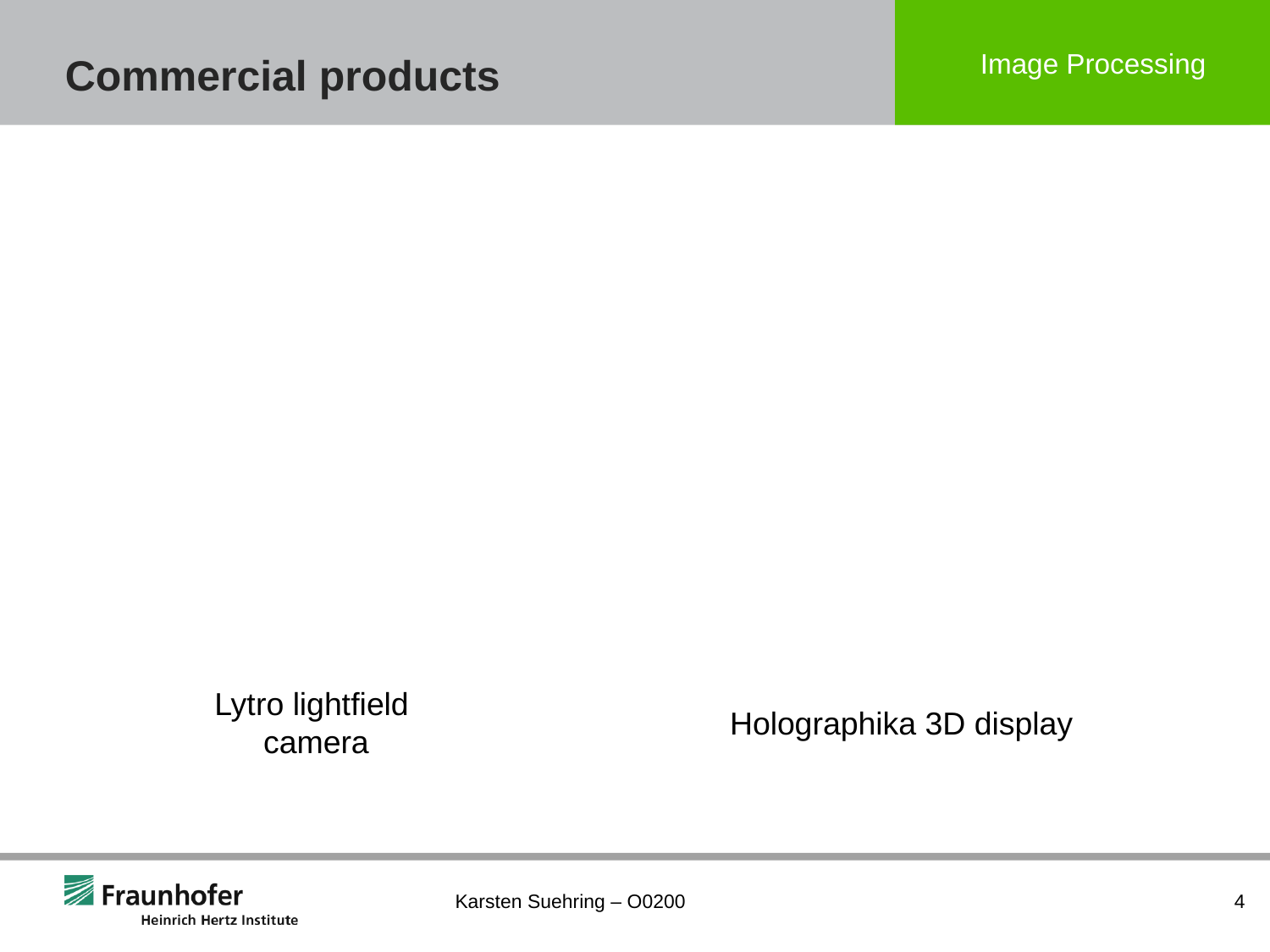

# Commercial products

Lytro lightfield
camera
Holographika 3D display
Karsten Suehring – O0200
4